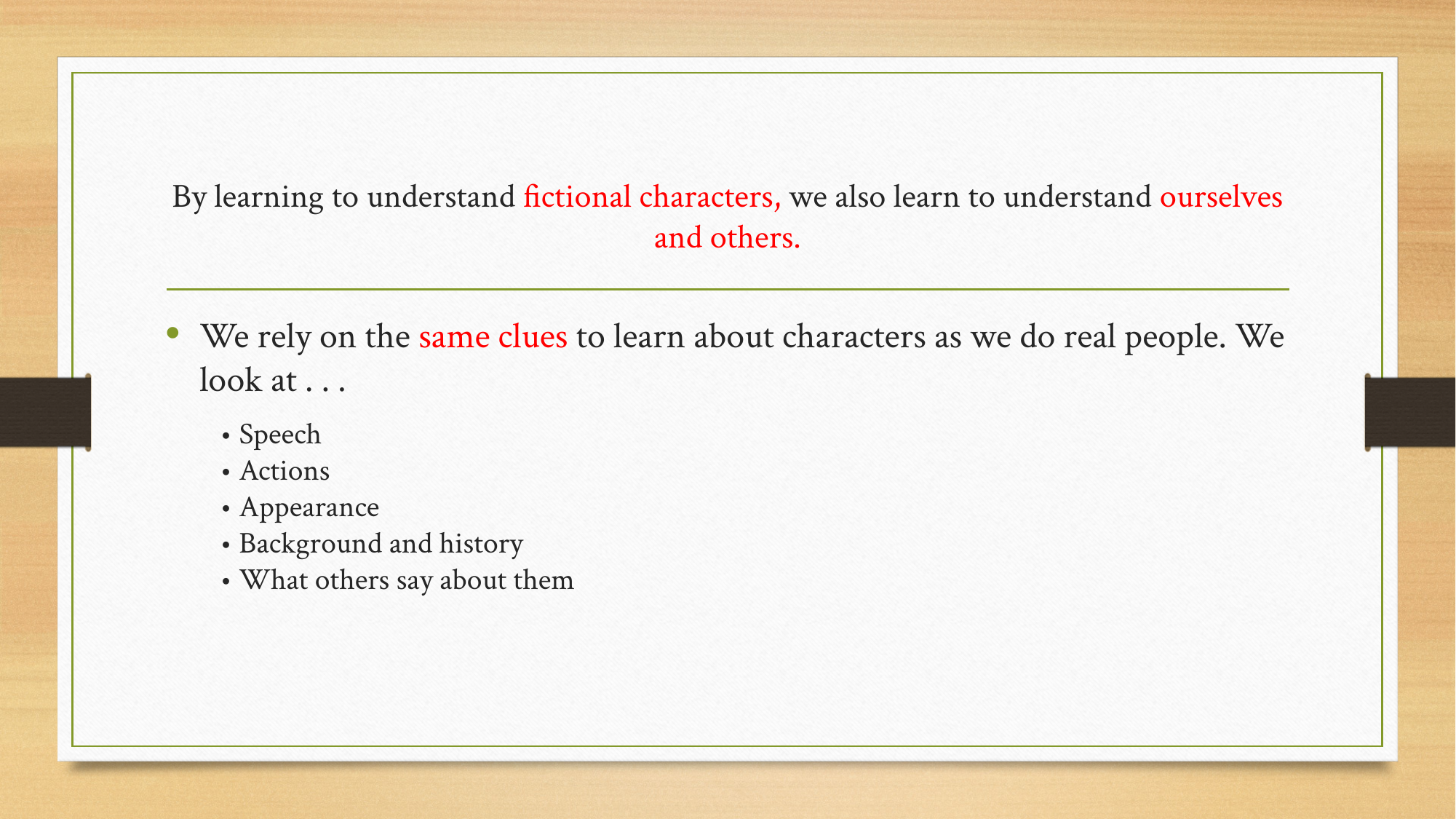

# By learning to understand fictional characters, we also learn to understand ourselves and others.
We rely on the same clues to learn about characters as we do real people. We look at . . .
• Speech
• Actions
• Appearance
• Background and history
• What others say about them